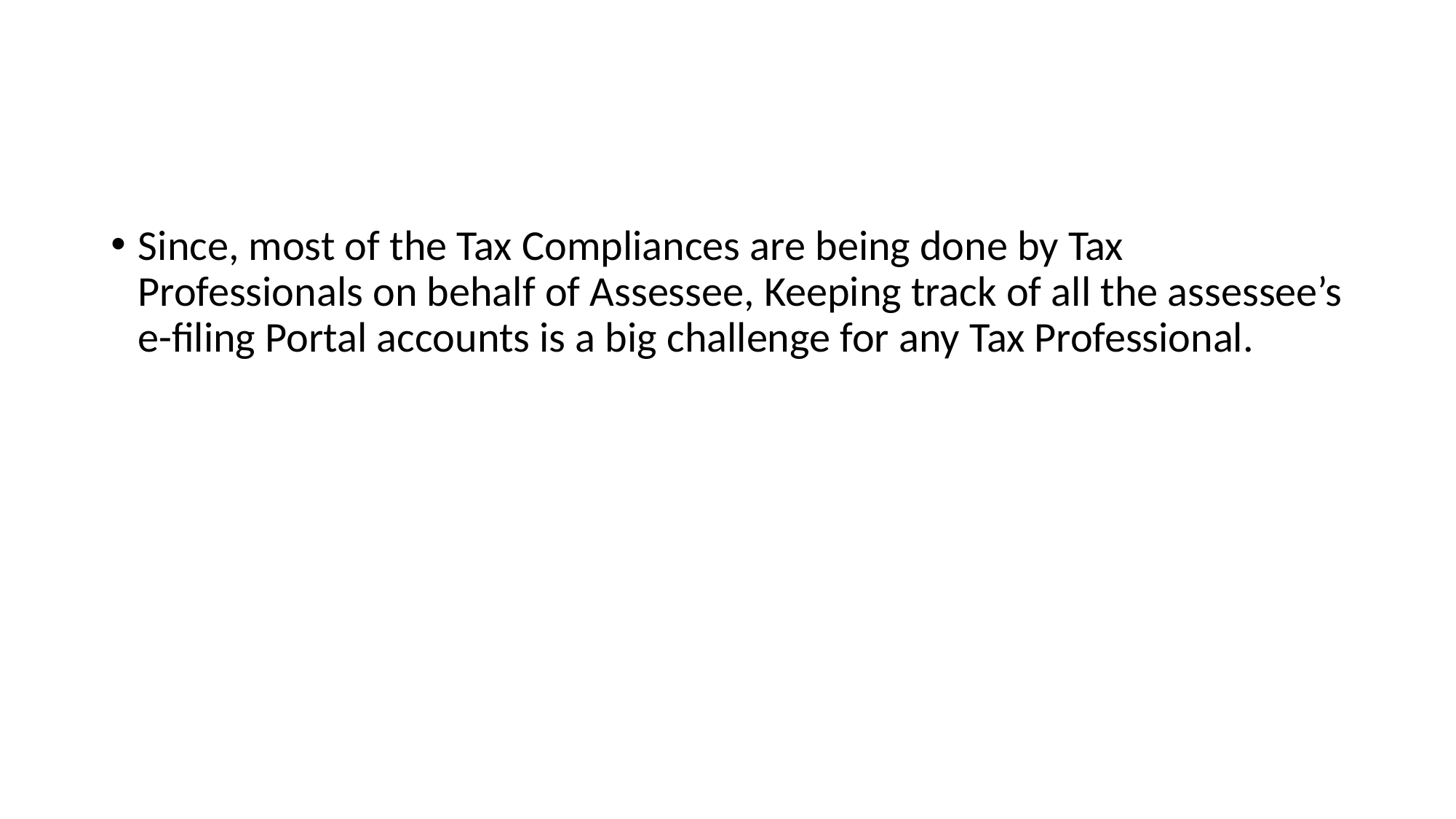

#
Since, most of the Tax Compliances are being done by Tax Professionals on behalf of Assessee, Keeping track of all the assessee’s e-filing Portal accounts is a big challenge for any Tax Professional.